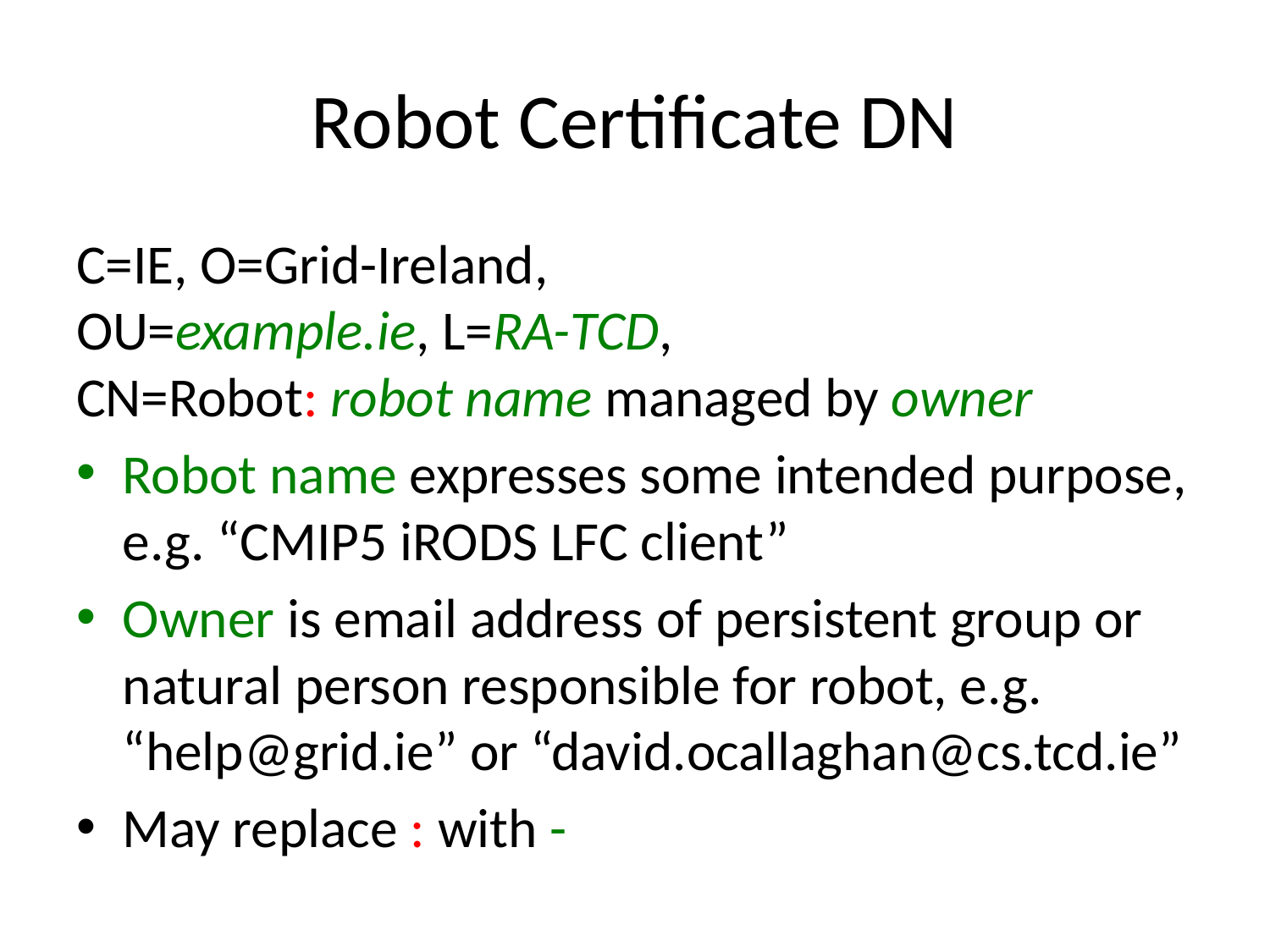

# Robot Certificate DN
C=IE, O=Grid-Ireland,
OU=example.ie, L=RA-TCD,
CN=Robot: robot name managed by owner
Robot name expresses some intended purpose, e.g. “CMIP5 iRODS LFC client”
Owner is email address of persistent group or natural person responsible for robot, e.g. “help@grid.ie” or “david.ocallaghan@cs.tcd.ie”
May replace : with -